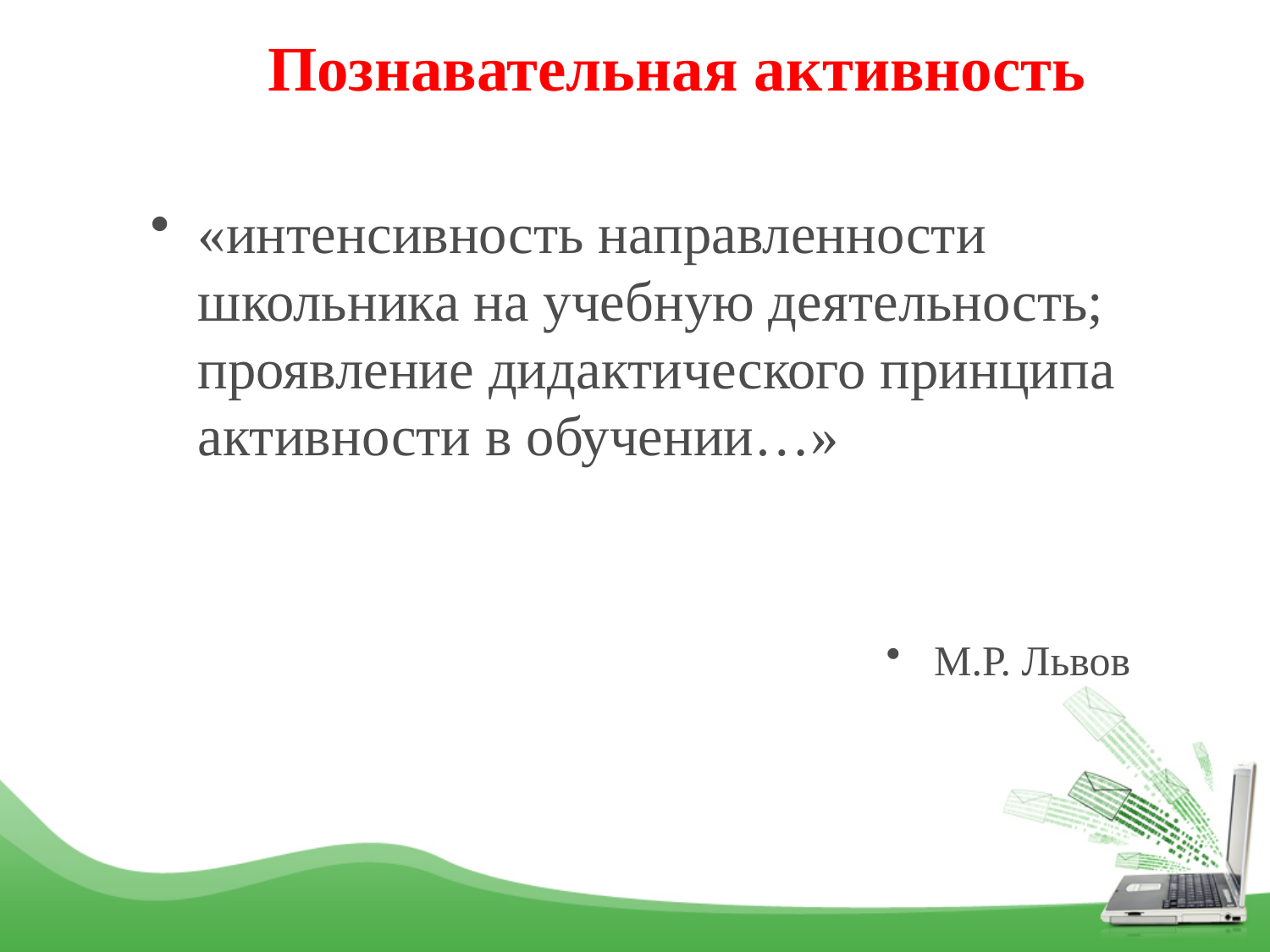

# Познавательная активность
«интенсивность направленности школьника на учебную деятельность; проявление дидактического принципа активности в обучении…»

М.Р. Львов